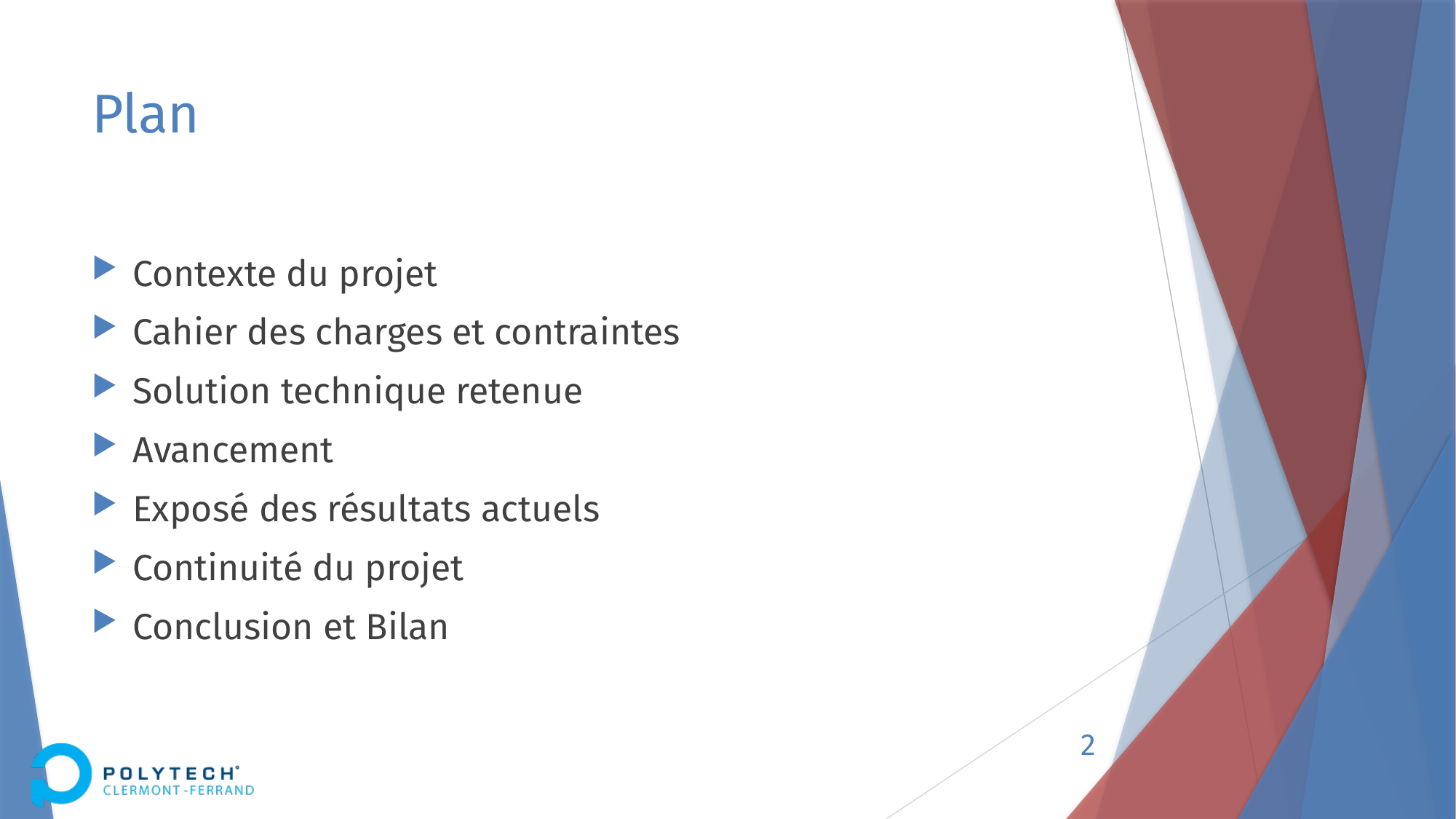

# Plan
Contexte du projet
Cahier des charges et contraintes
Solution technique retenue
Avancement
Exposé des résultats actuels
Continuité du projet
Conclusion et Bilan
2